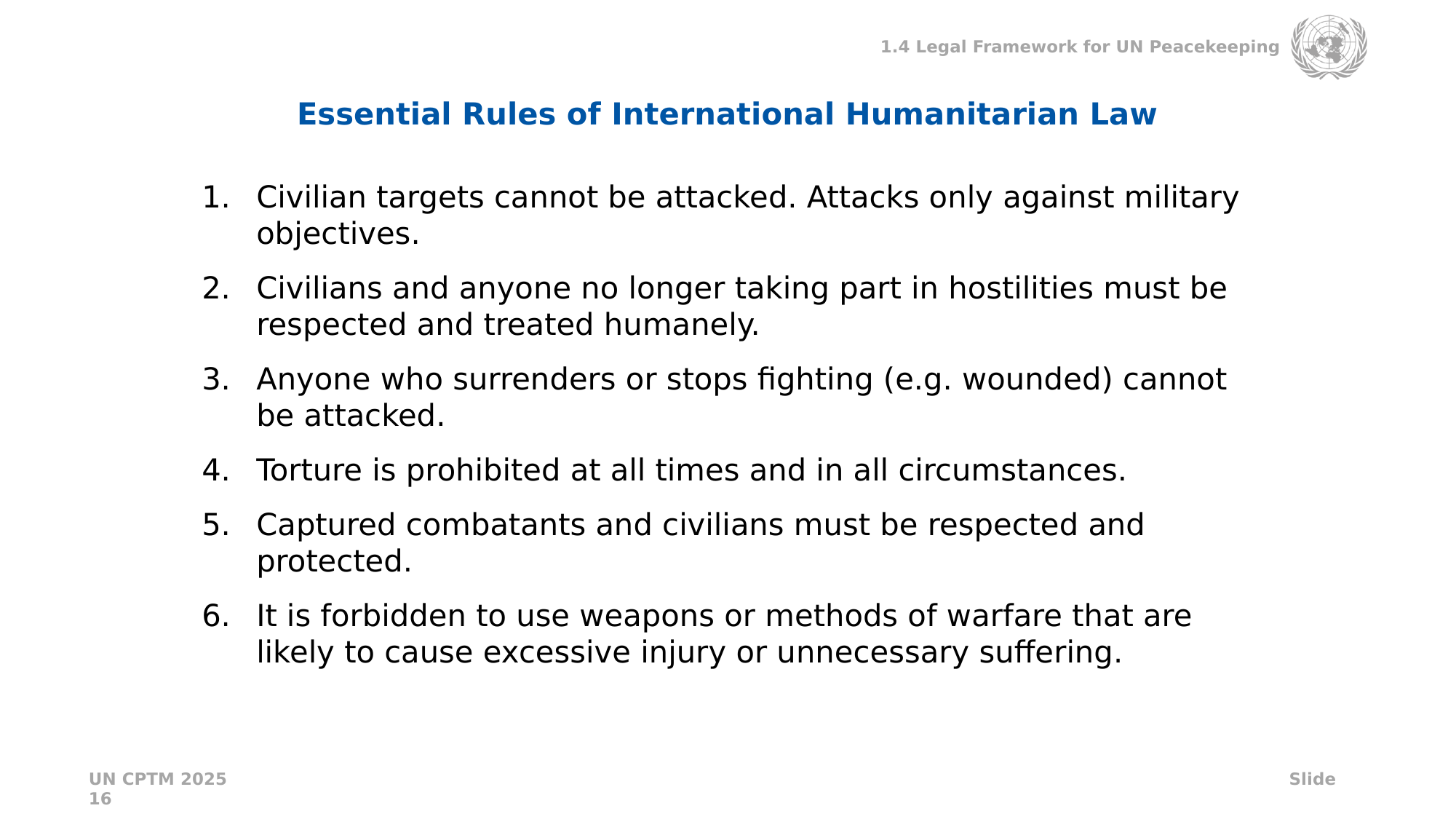

Essential Rules of International Humanitarian Law
Civilian targets cannot be attacked. Attacks only against military objectives.
Civilians and anyone no longer taking part in hostilities must be respected and treated humanely.
Anyone who surrenders or stops fighting (e.g. wounded) cannot be attacked.
Torture is prohibited at all times and in all circumstances.
Captured combatants and civilians must be respected and protected.
It is forbidden to use weapons or methods of warfare that are likely to cause excessive injury or unnecessary suffering.